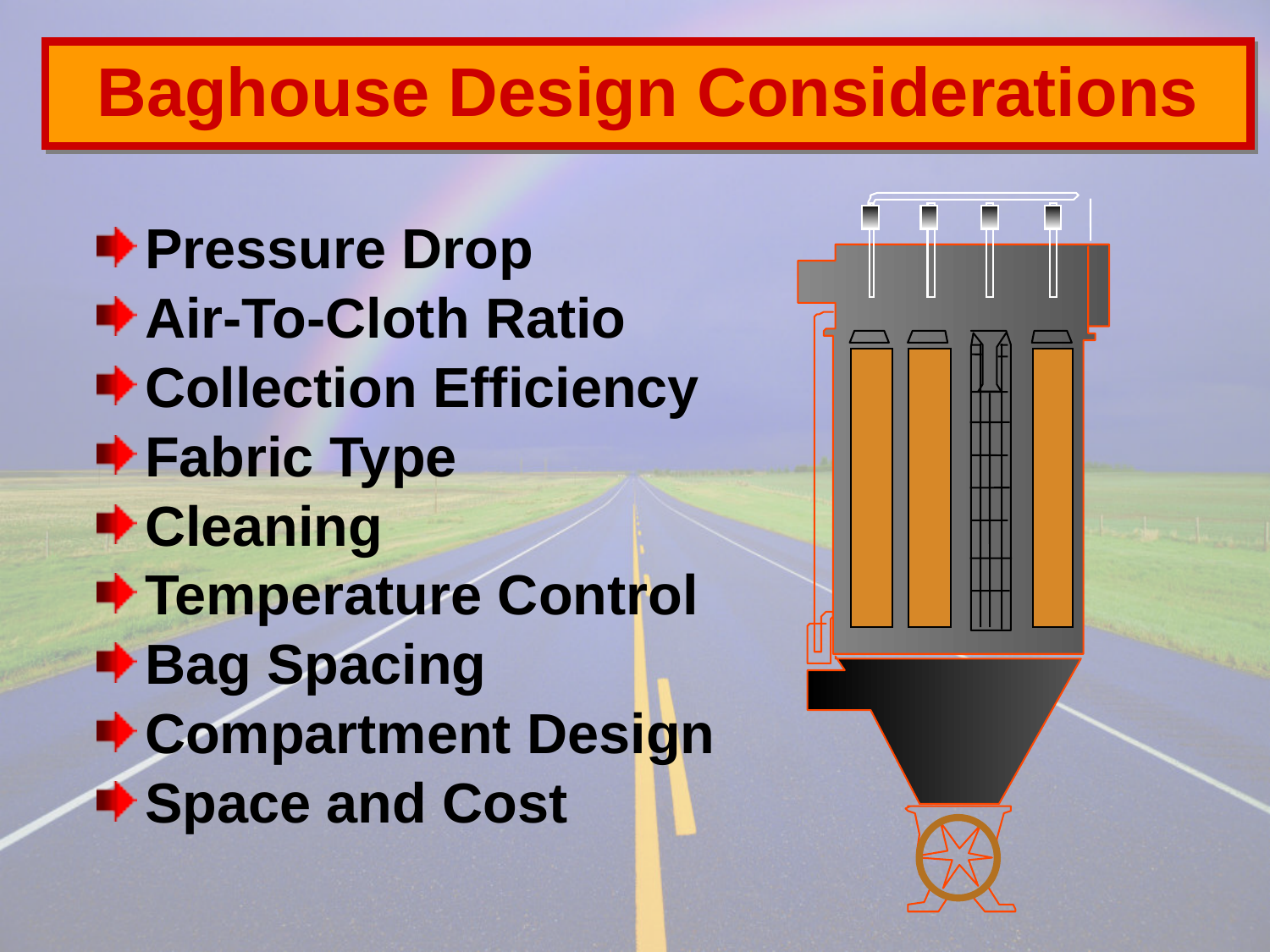

# Baghouse Design Considerations

Pressure Drop
Air-To-Cloth Ratio
Collection Efficiency
Fabric Type
Cleaning
Temperature Control
Bag Spacing
Compartment Design
Space and Cost